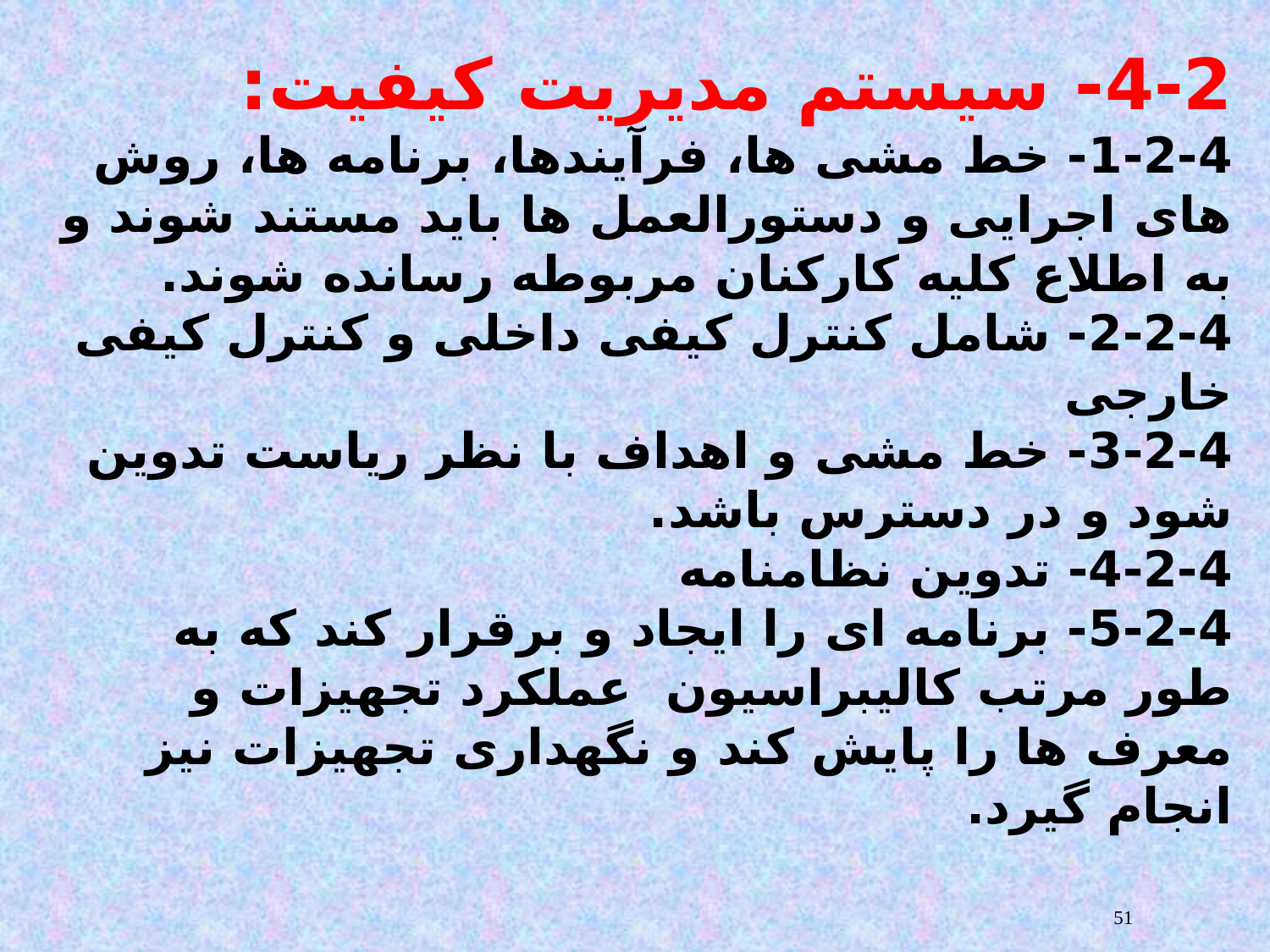

# 4-2- سیستم مدیریت کیفیت: 4-2-1- خط مشی ها، فرآیندها، برنامه ها، روش های اجرایی و دستورالعمل ها باید مستند شوند و به اطلاع کلیه کارکنان مربوطه رسانده شوند. 4-2-2- شامل کنترل کیفی داخلی و کنترل کیفی خارجی 4-2-3- خط مشی و اهداف با نظر ریاست تدوین شود و در دسترس باشد. 4-2-4- تدوین نظامنامه 4-2-5- برنامه ای را ایجاد و برقرار کند که به طور مرتب کالیبراسیون  عملکرد تجهیزات و معرف ها را پایش کند و نگهداری تجهیزات نیز انجام گیرد.